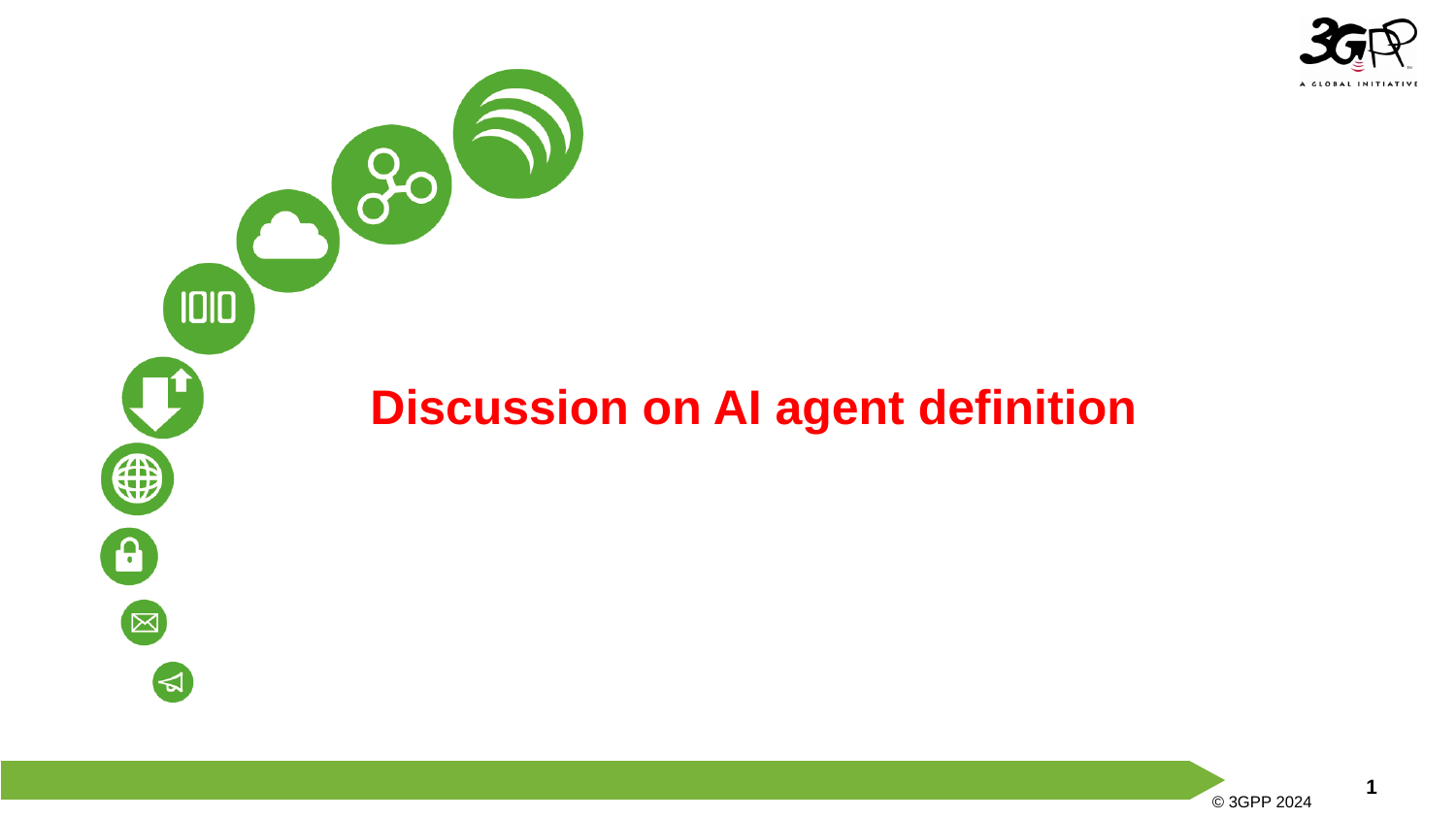

Discussion on AI agent definition

© 3GPP 2024